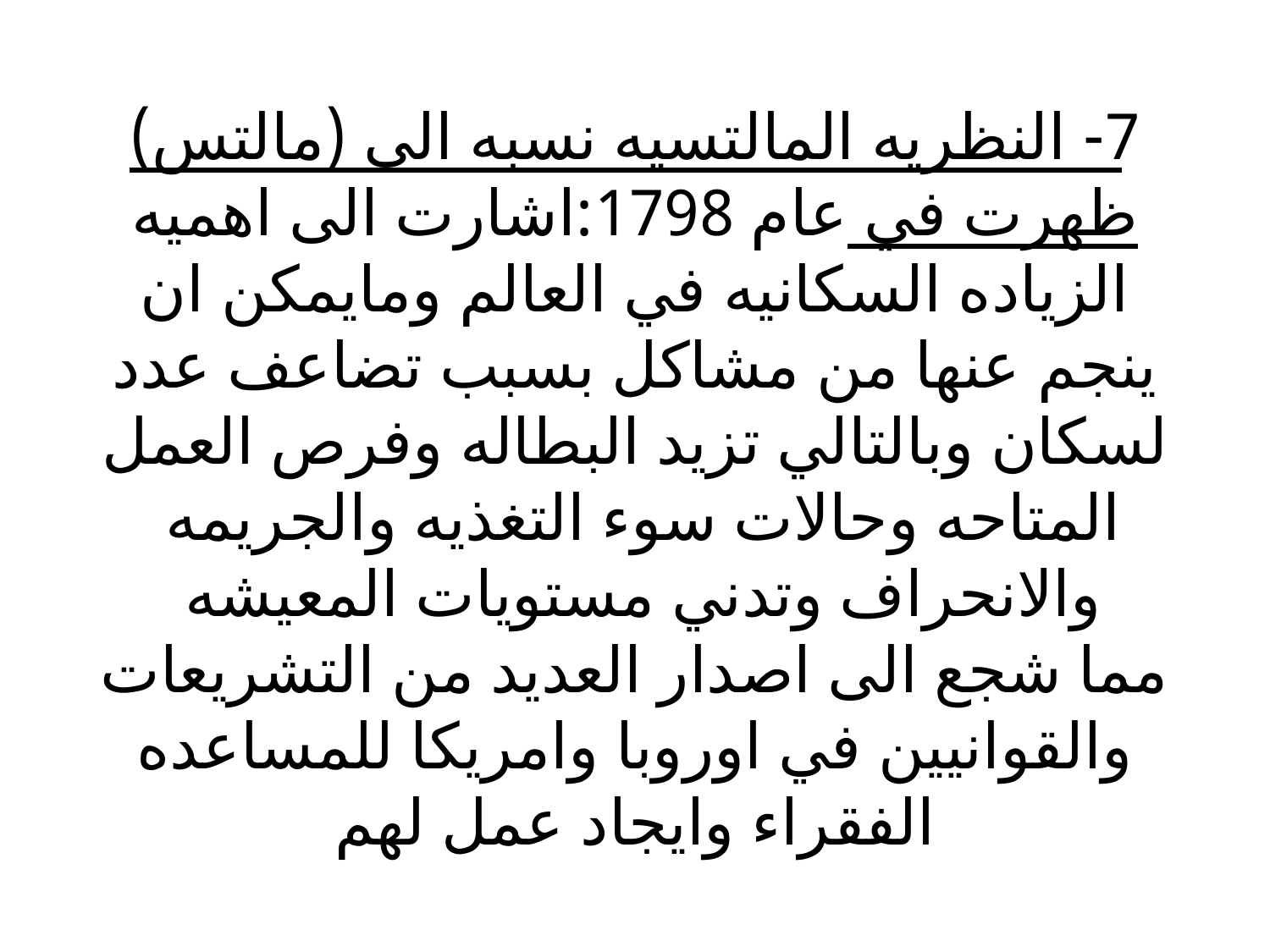

# 7- النظريه المالتسيه نسبه الى (مالتس) ظهرت في عام 1798:اشارت الى اهميه الزياده السكانيه في العالم ومايمكن ان ينجم عنها من مشاكل بسبب تضاعف عدد لسكان وبالتالي تزيد البطاله وفرص العمل المتاحه وحالات سوء التغذيه والجريمه  والانحراف وتدني مستويات المعيشه مما شجع الى اصدار العديد من التشريعات والقوانيين في اوروبا وامريكا للمساعده الفقراء وايجاد عمل لهم